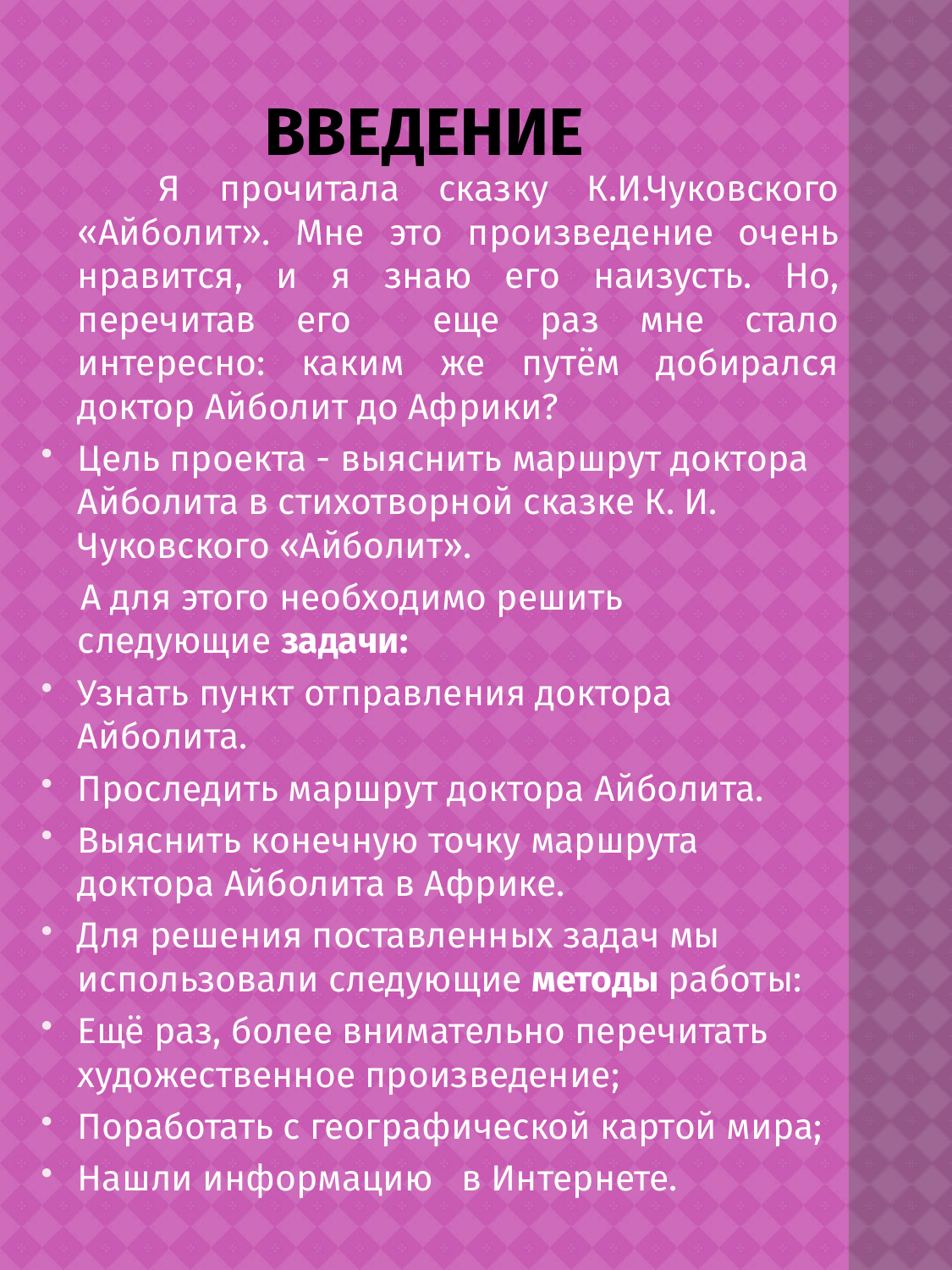

# введение
   Я прочитала сказку К.И.Чуковского «Айболит». Мне это произведение очень нравится, и я знаю его наизусть. Но, перечитав его  еще раз мне стало интересно: каким же путём добирался доктор Айболит до Африки?
Цель проекта - выяснить маршрут доктора Айболита в стихотворной сказке К. И. Чуковского «Айболит».
    А для этого необходимо решить следующие задачи:
Узнать пункт отправления доктора Айболита.
Проследить маршрут доктора Айболита.
Выяснить конечную точку маршрута доктора Айболита в Африке.
Для решения поставленных задач мы использовали следующие методы работы:
Ещё раз, более внимательно перечитать художественное произведение;
Поработать с географической картой мира;
Нашли информацию   в Интернете.